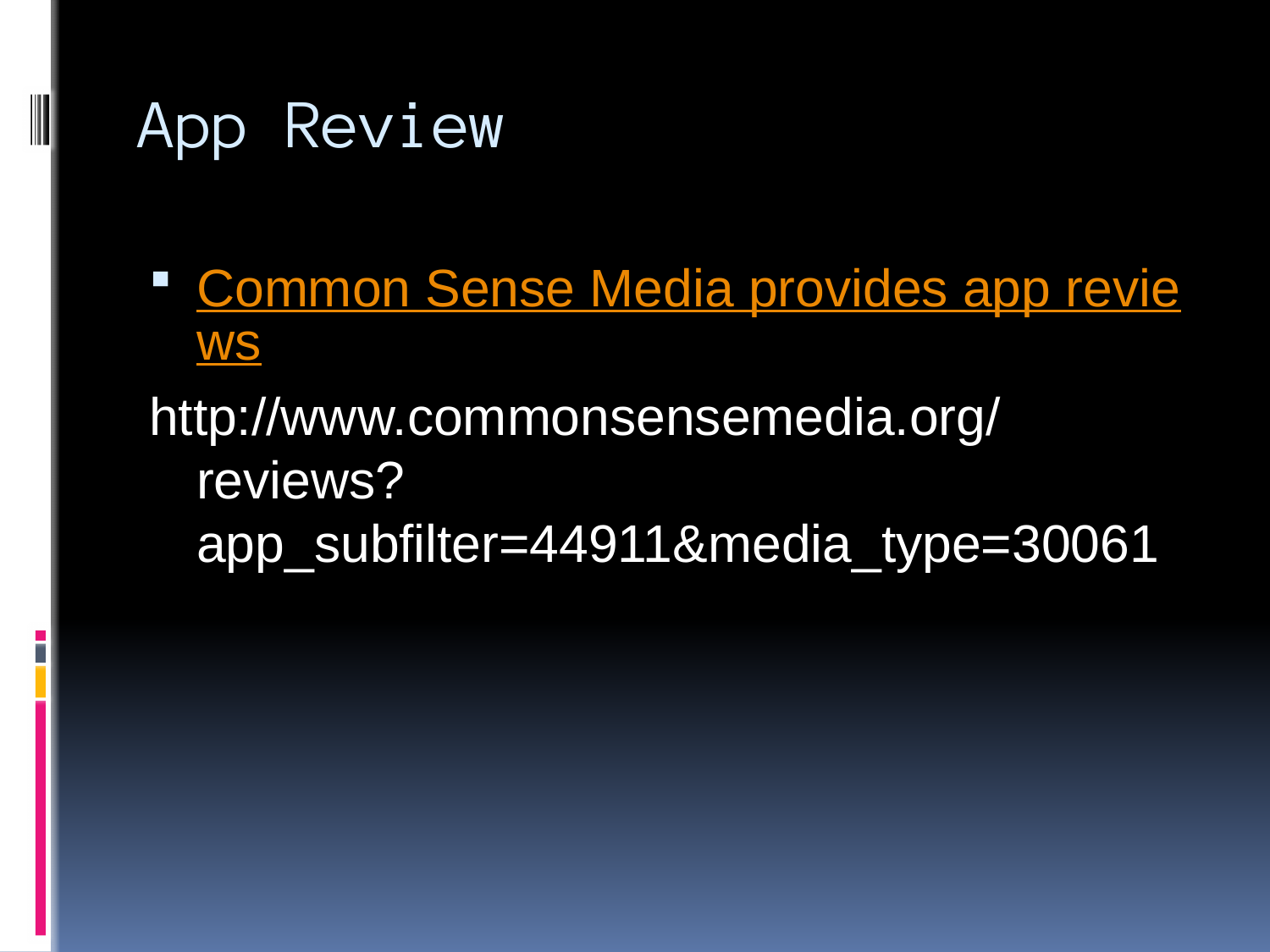

# App Review
Common Sense Media provides app reviews
http://www.commonsensemedia.org/reviews?app_subfilter=44911&media_type=30061